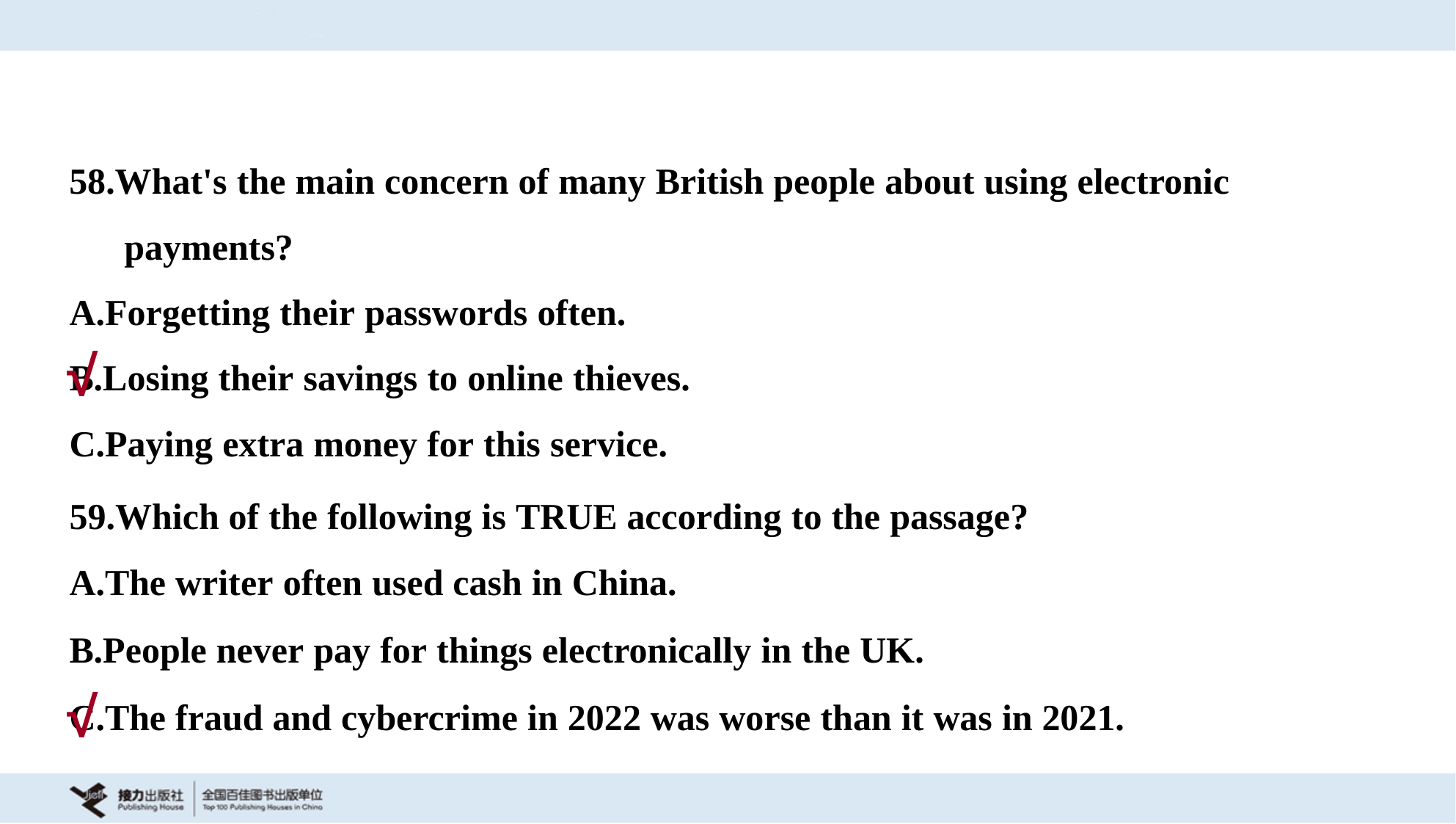

58.What's the main concern of many British people about using electronic
      payments?
A.Forgetting their passwords often.
B.Losing their savings to online thieves.
C.Paying extra money for this service.
√
59.Which of the following is TRUE according to the passage?
A.The writer often used cash in China.
B.People never pay for things electronically in the UK.
C.The fraud and cybercrime in 2022 was worse than it was in 2021.
√